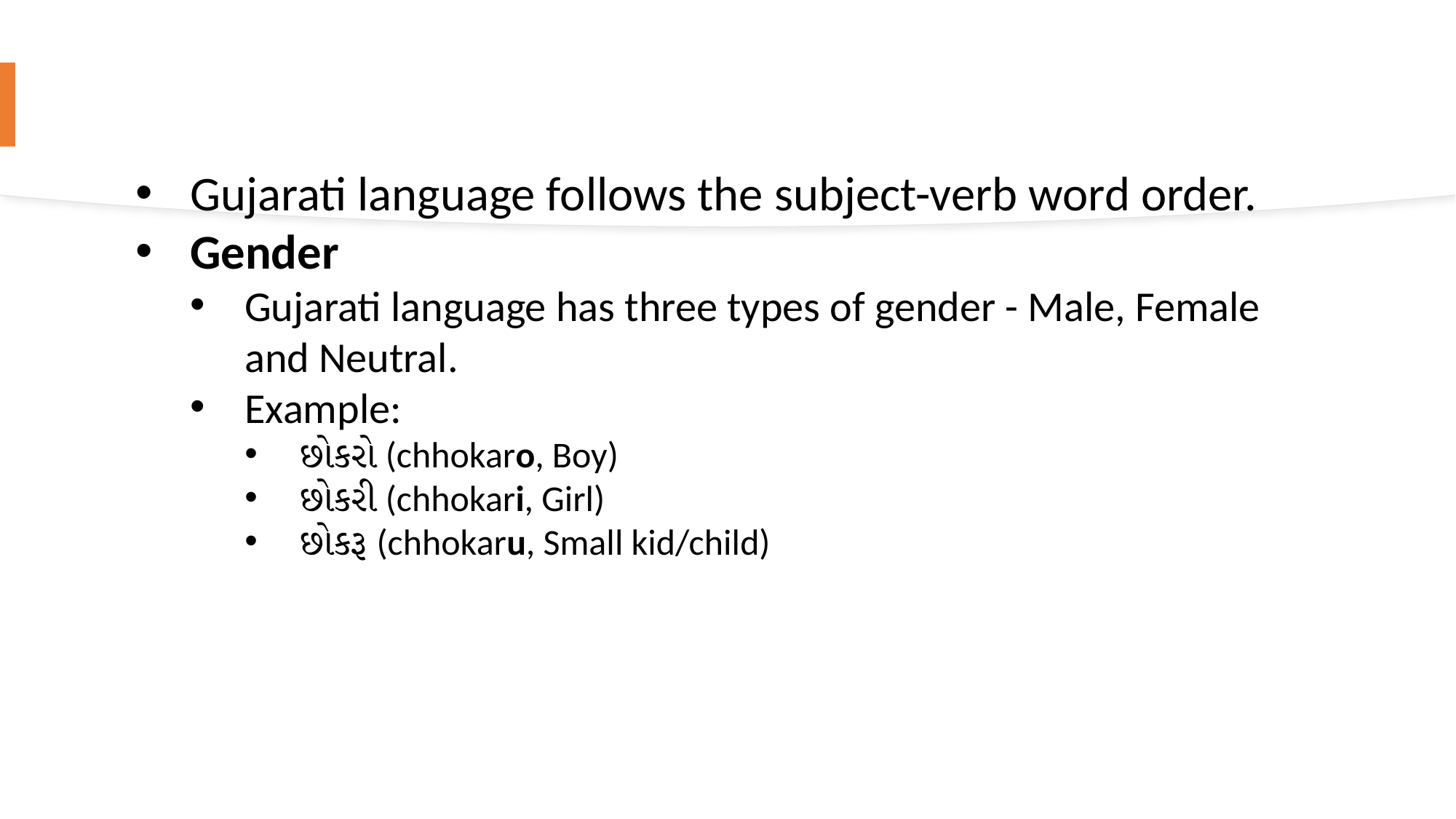

Gujarati language follows the subject-verb word order.
Gender
Gujarati language has three types of gender - Male, Female and Neutral.
Example:
છોકરો (chhokaro, Boy)
છોકરી (chhokari, Girl)
છોકરૂ (chhokaru, Small kid/child)